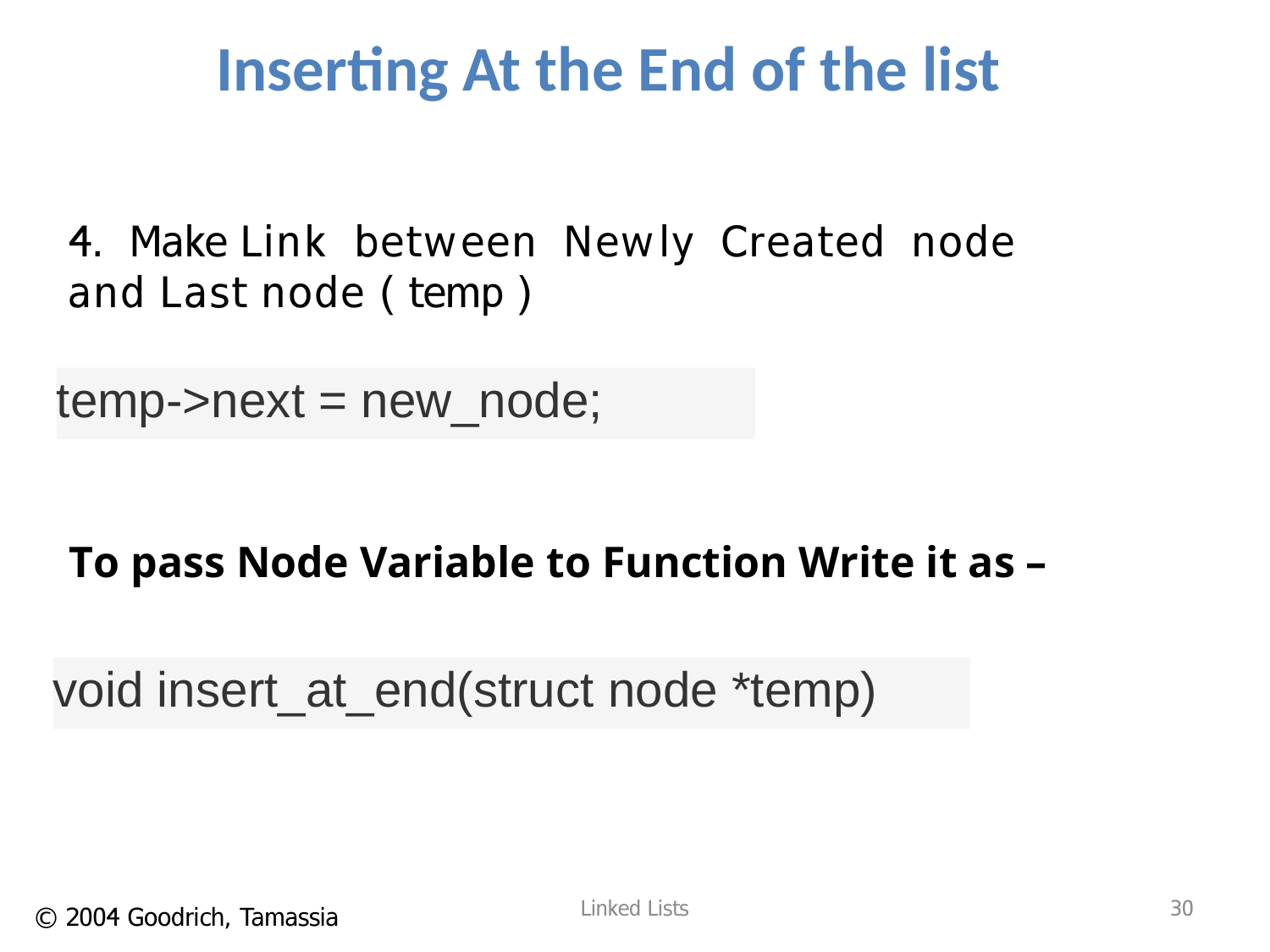

# Inserting At the End of the list
4. Make Link between Newly Created node and Last node ( temp )

temp->next = new_node;

To pass Node Variable to Function Write it as –
void insert_at_end(struct node *temp)
Linked Lists
30